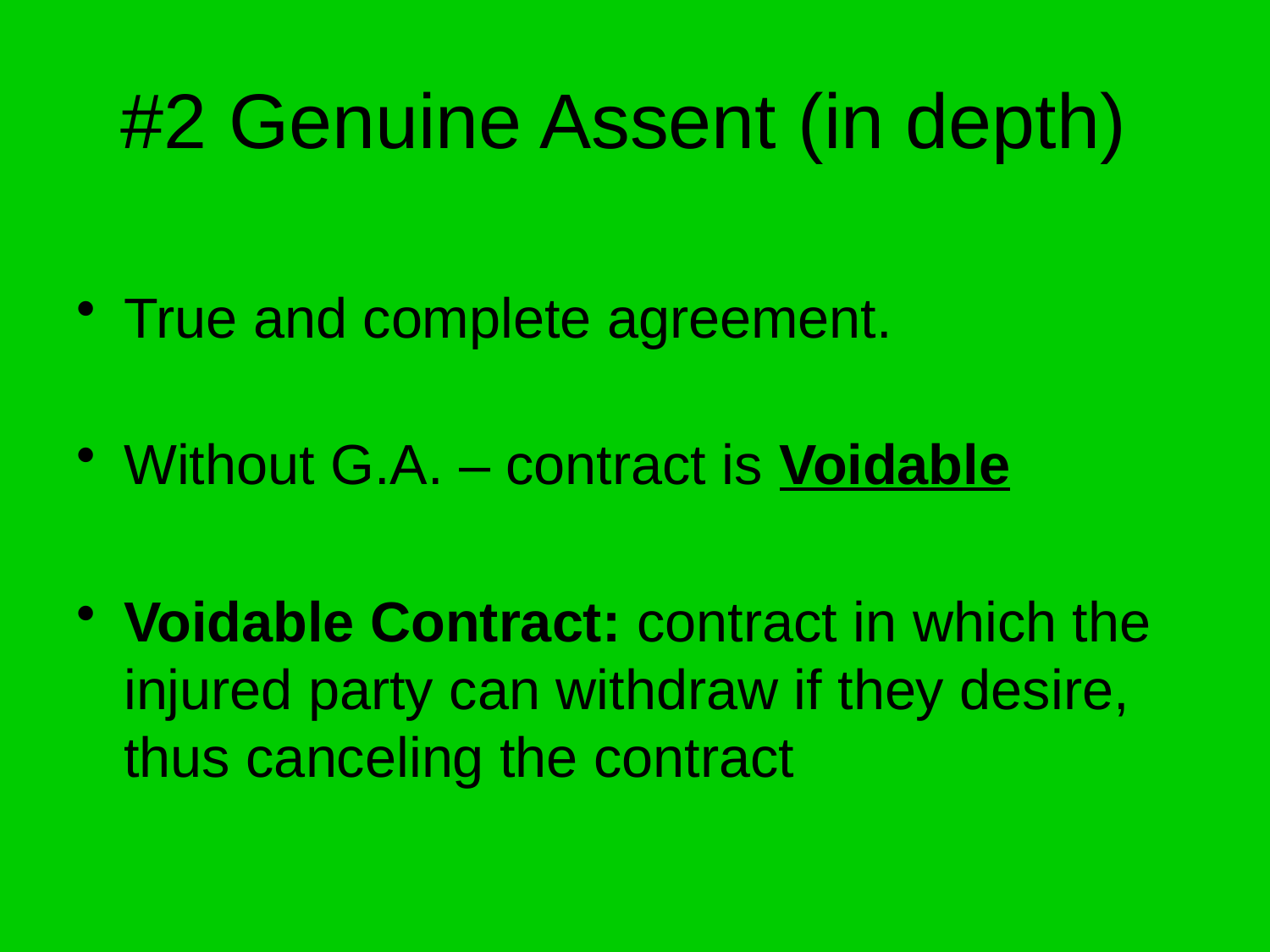

# #2 Genuine Assent (in depth)
True and complete agreement.
Without G.A. – contract is Voidable

Voidable Contract: contract in which the injured party can withdraw if they desire, thus canceling the contract